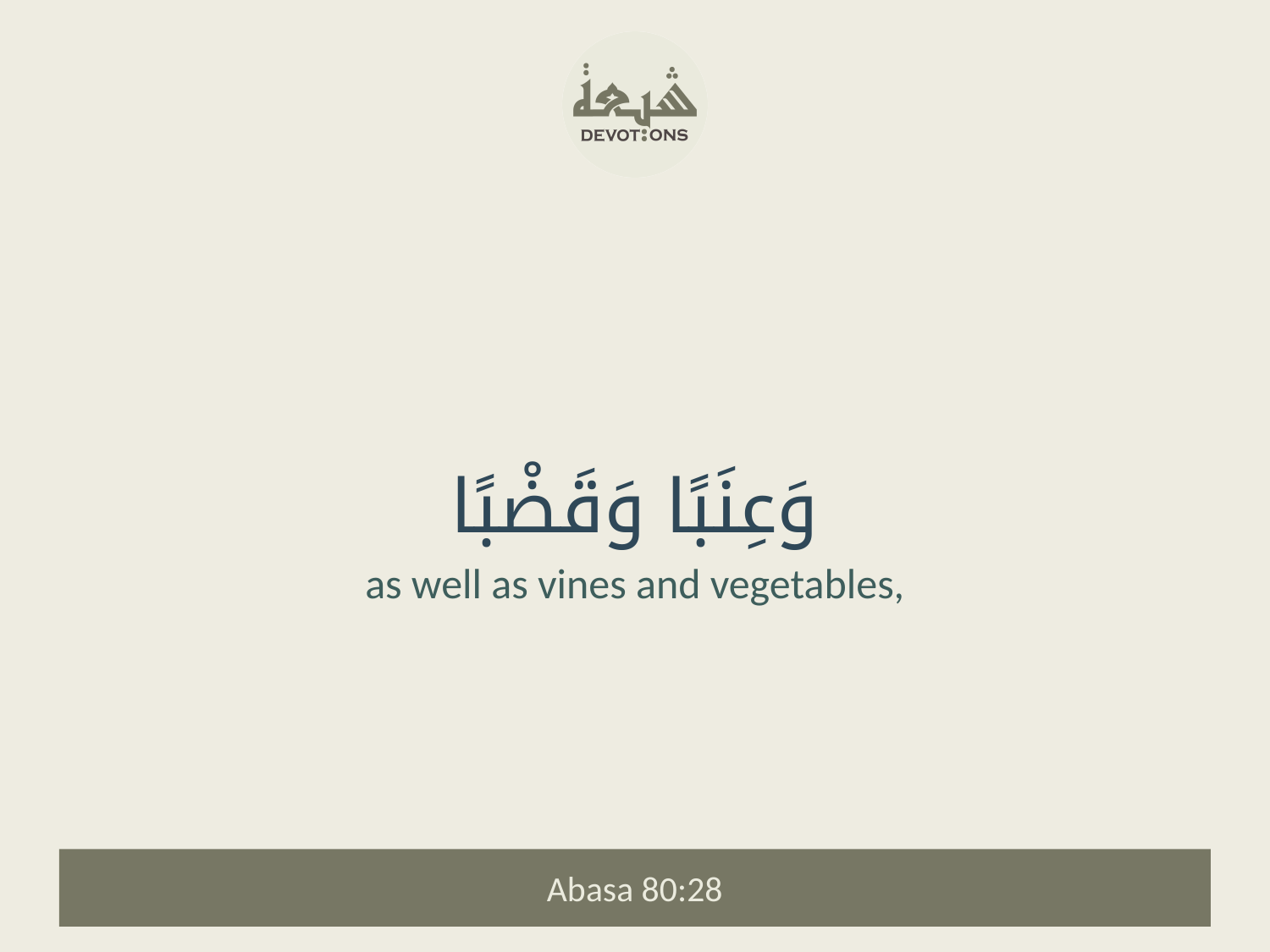

وَعِنَبًا وَقَضْبًا
as well as vines and vegetables,
Abasa 80:28